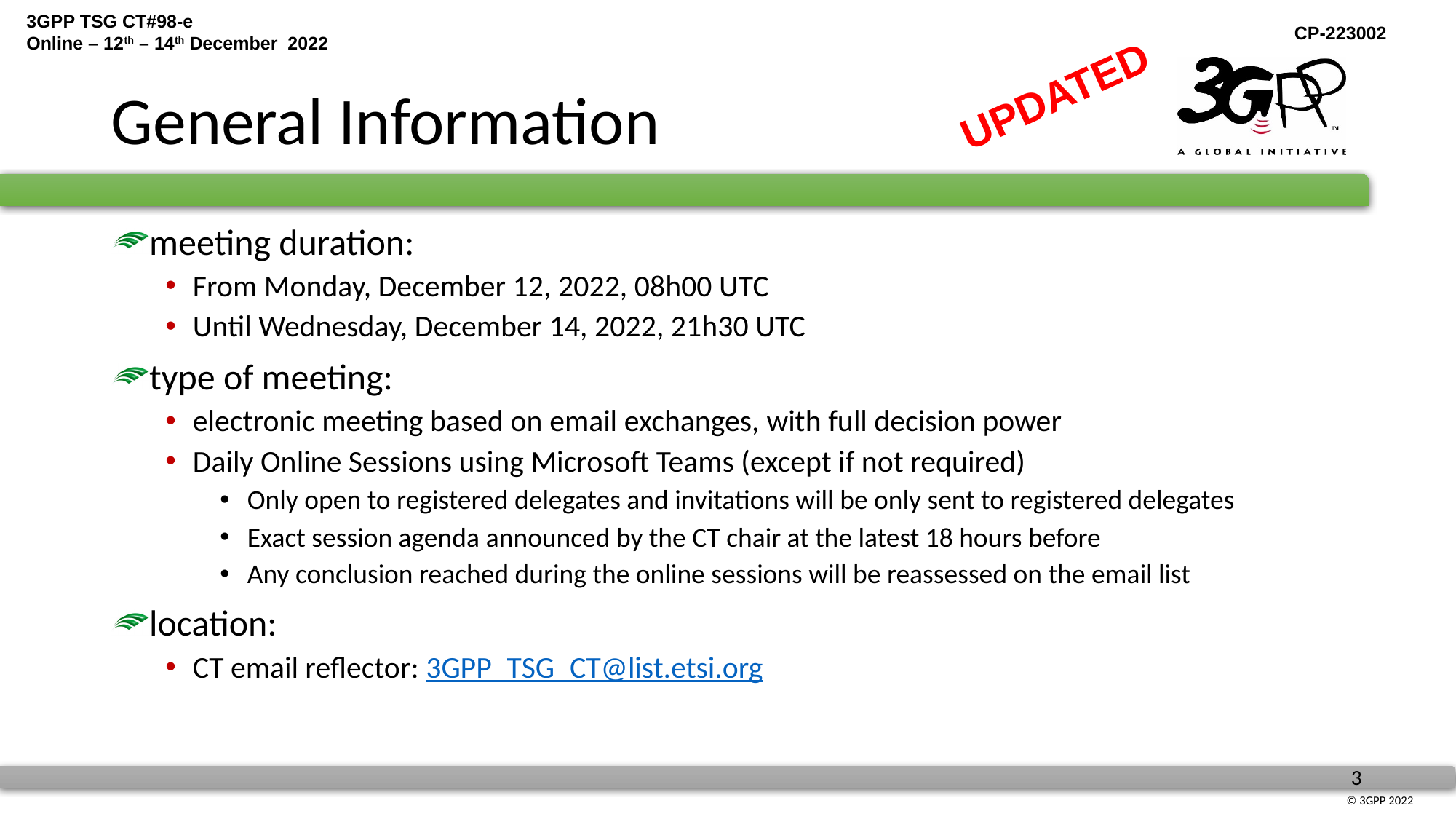

# General Information
UPDATED
meeting duration:
From Monday, December 12, 2022, 08h00 UTC
Until Wednesday, December 14, 2022, 21h30 UTC
type of meeting:
electronic meeting based on email exchanges, with full decision power
Daily Online Sessions using Microsoft Teams (except if not required)
Only open to registered delegates and invitations will be only sent to registered delegates
Exact session agenda announced by the CT chair at the latest 18 hours before
Any conclusion reached during the online sessions will be reassessed on the email list
location:
CT email reflector: 3GPP_TSG_CT@list.etsi.org